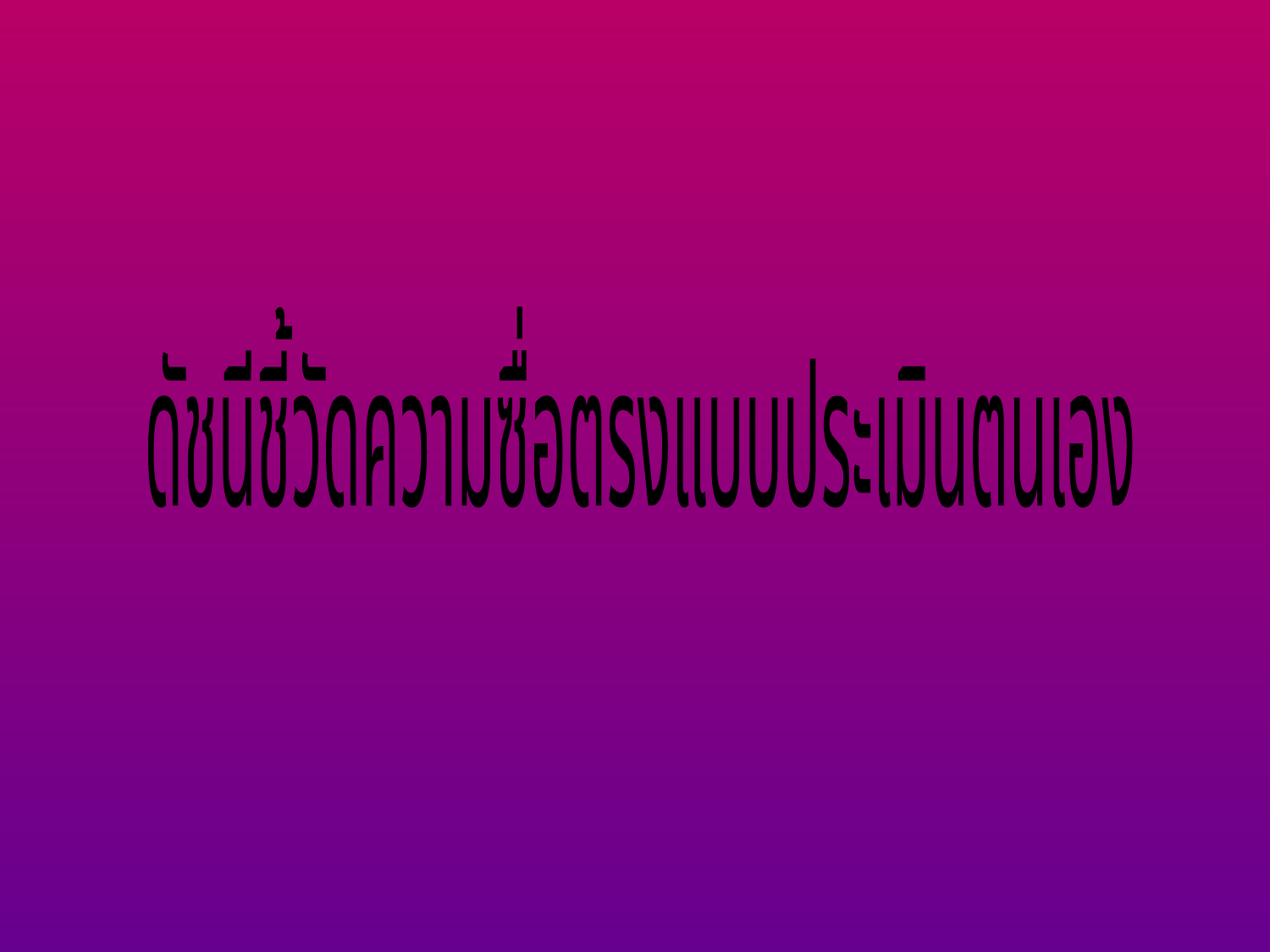

ดัชนีชี้วัดความซื่อตรงแบบประเมินตนเอง